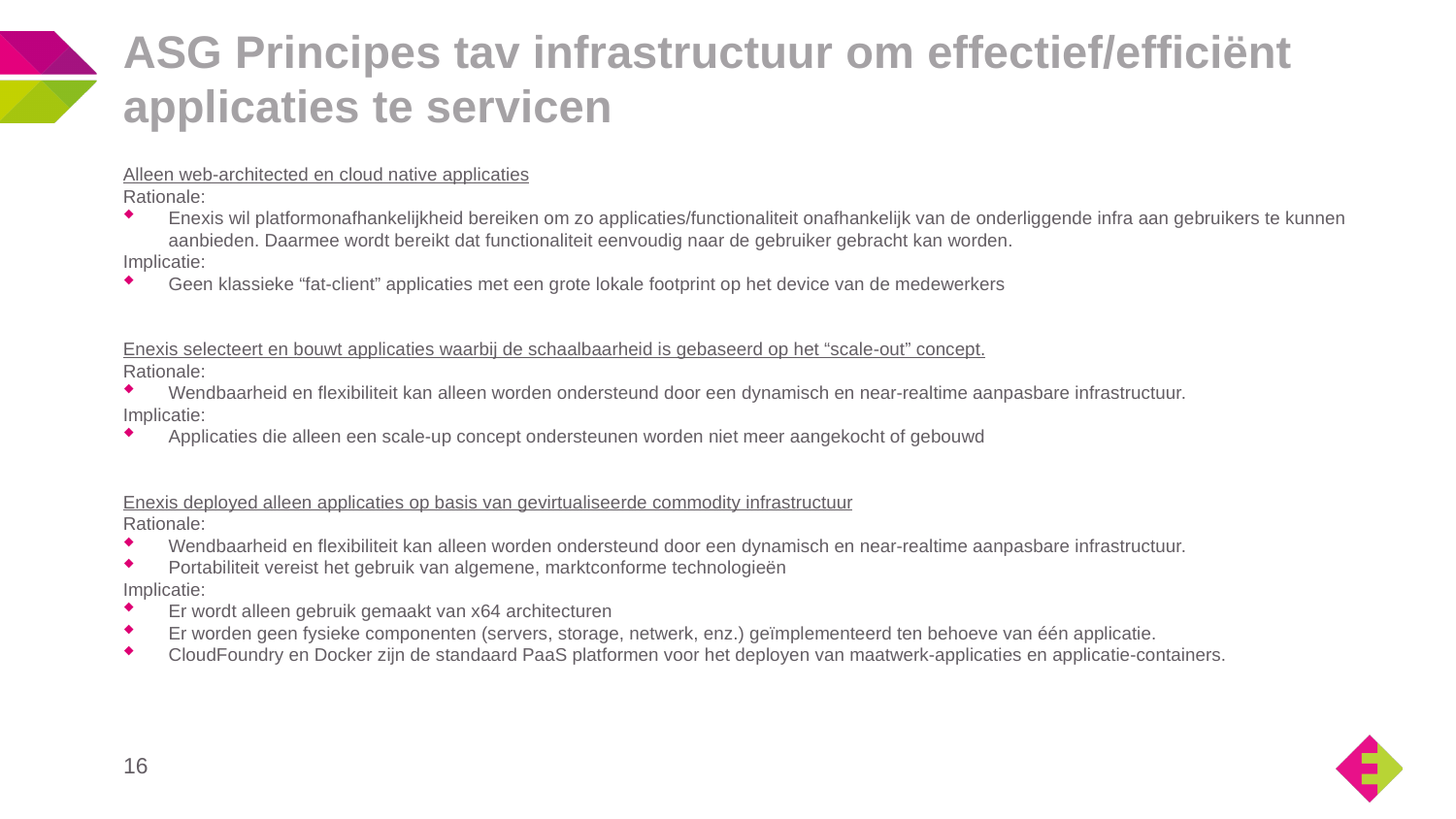

# ASG Principes tav infrastructuur om effectief/efficiënt applicaties te servicen
Alleen web-architected en cloud native applicaties
Rationale:
Enexis wil platformonafhankelijkheid bereiken om zo applicaties/functionaliteit onafhankelijk van de onderliggende infra aan gebruikers te kunnen aanbieden. Daarmee wordt bereikt dat functionaliteit eenvoudig naar de gebruiker gebracht kan worden.
Implicatie:
Geen klassieke “fat-client” applicaties met een grote lokale footprint op het device van de medewerkers

Enexis selecteert en bouwt applicaties waarbij de schaalbaarheid is gebaseerd op het “scale-out” concept.
Rationale:
Wendbaarheid en flexibiliteit kan alleen worden ondersteund door een dynamisch en near-realtime aanpasbare infrastructuur.
Implicatie:
Applicaties die alleen een scale-up concept ondersteunen worden niet meer aangekocht of gebouwd

Enexis deployed alleen applicaties op basis van gevirtualiseerde commodity infrastructuur
Rationale:
Wendbaarheid en flexibiliteit kan alleen worden ondersteund door een dynamisch en near-realtime aanpasbare infrastructuur.
Portabiliteit vereist het gebruik van algemene, marktconforme technologieën
Implicatie:
Er wordt alleen gebruik gemaakt van x64 architecturen
Er worden geen fysieke componenten (servers, storage, netwerk, enz.) geïmplementeerd ten behoeve van één applicatie.
CloudFoundry en Docker zijn de standaard PaaS platformen voor het deployen van maatwerk-applicaties en applicatie-containers.